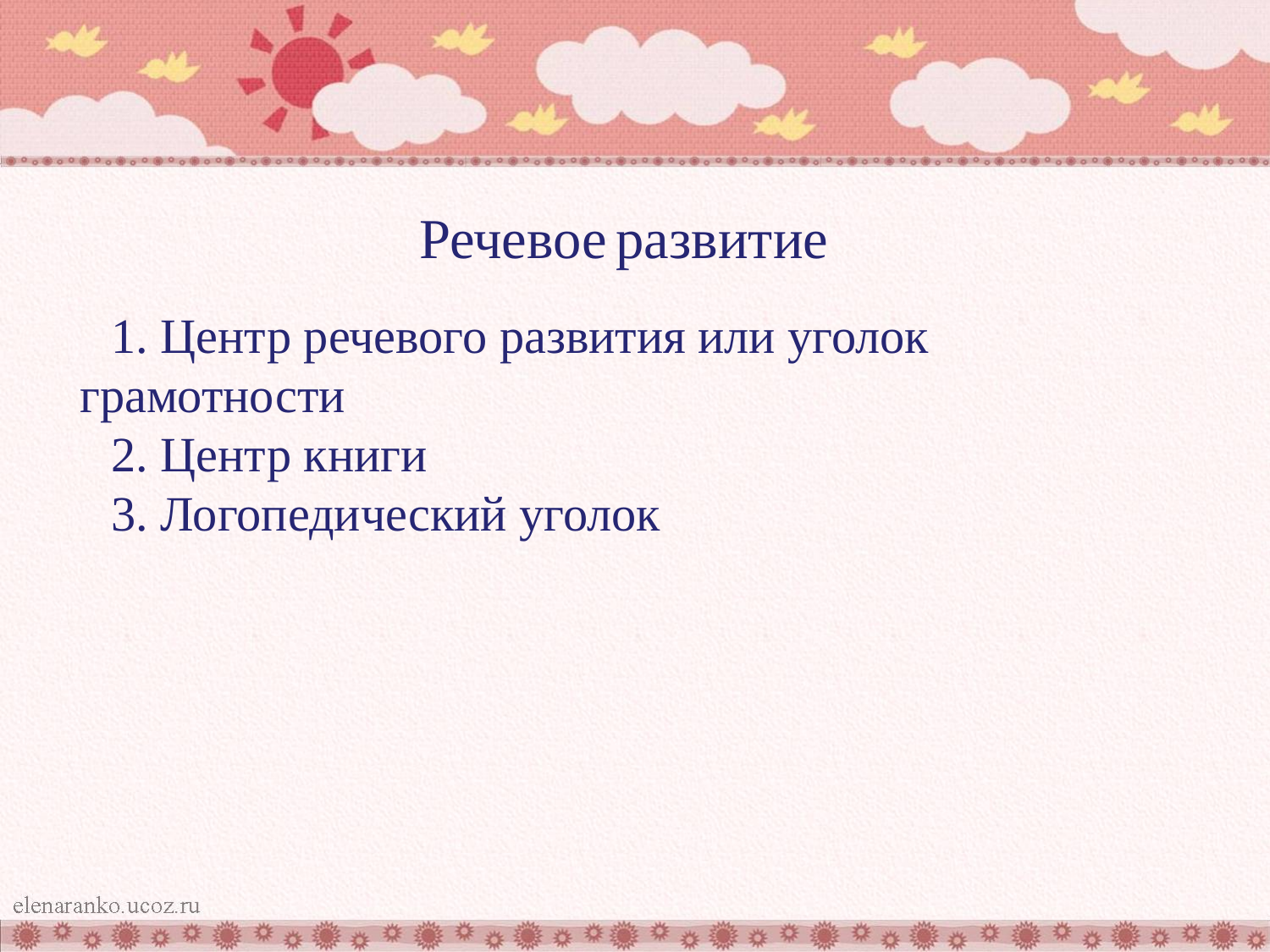

Речевое развитие
1. Центр речевого развития или уголок грамотности
2. Центр книги
3. Логопедический уголок